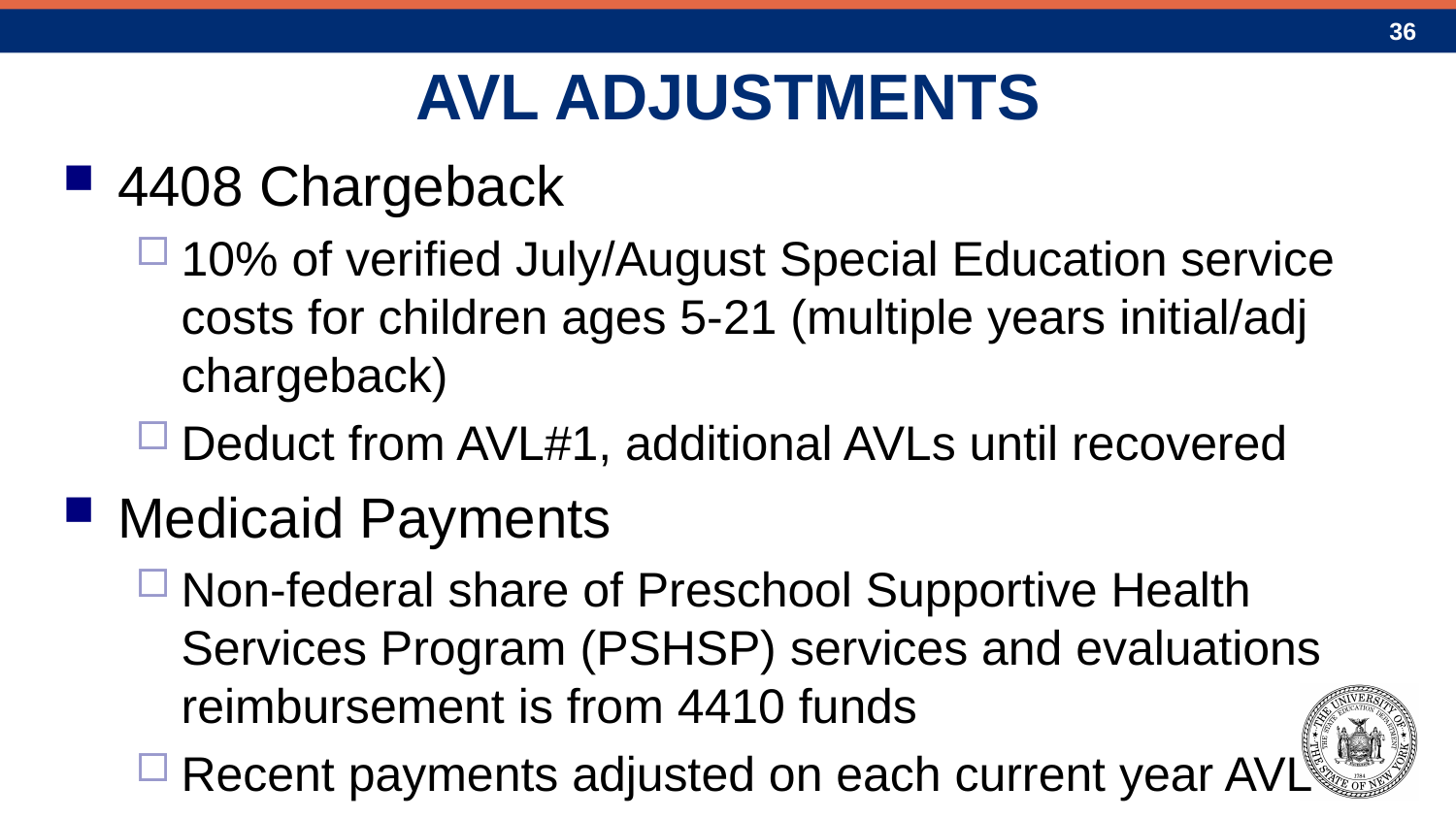

# AVL ADJUSTMENTS
4408 Chargeback
10% of verified July/August Special Education service costs for children ages 5-21 (multiple years initial/adj chargeback)
Deduct from AVL#1, additional AVLs until recovered
Medicaid Payments
Non-federal share of Preschool Supportive Health Services Program (PSHSP) services and evaluations reimbursement is from 4410 funds
Recent payments adjusted on each current year AVL